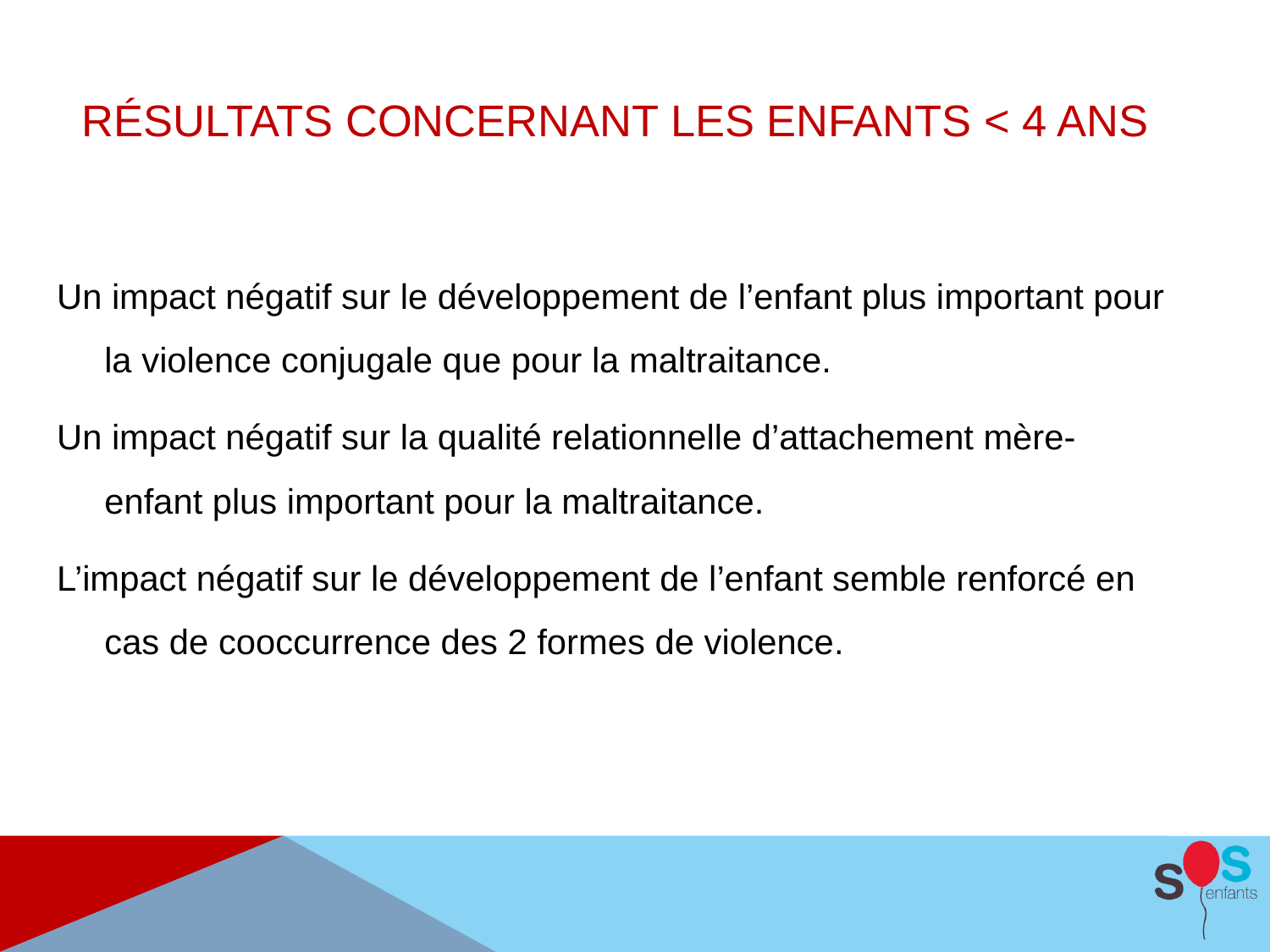

# Résultats concernant les enfants < 4 ans
Un impact négatif sur le développement de l’enfant plus important pour la violence conjugale que pour la maltraitance.
Un impact négatif sur la qualité relationnelle d’attachement mère-enfant plus important pour la maltraitance.
L’impact négatif sur le développement de l’enfant semble renforcé en cas de cooccurrence des 2 formes de violence.